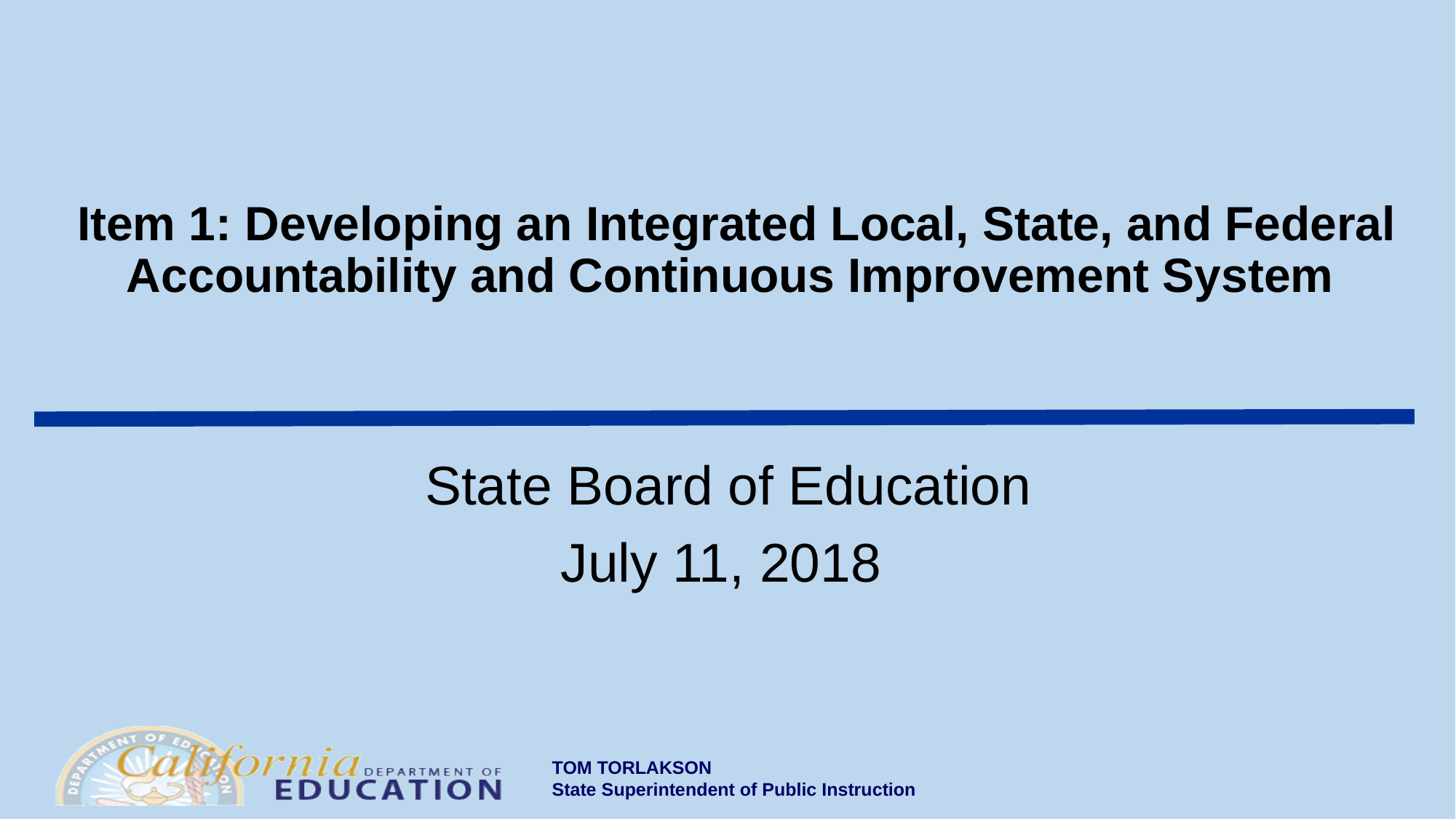

# Item 1: Developing an Integrated Local, State, and Federal Accountability and Continuous Improvement System
 State Board of Education
July 11, 2018